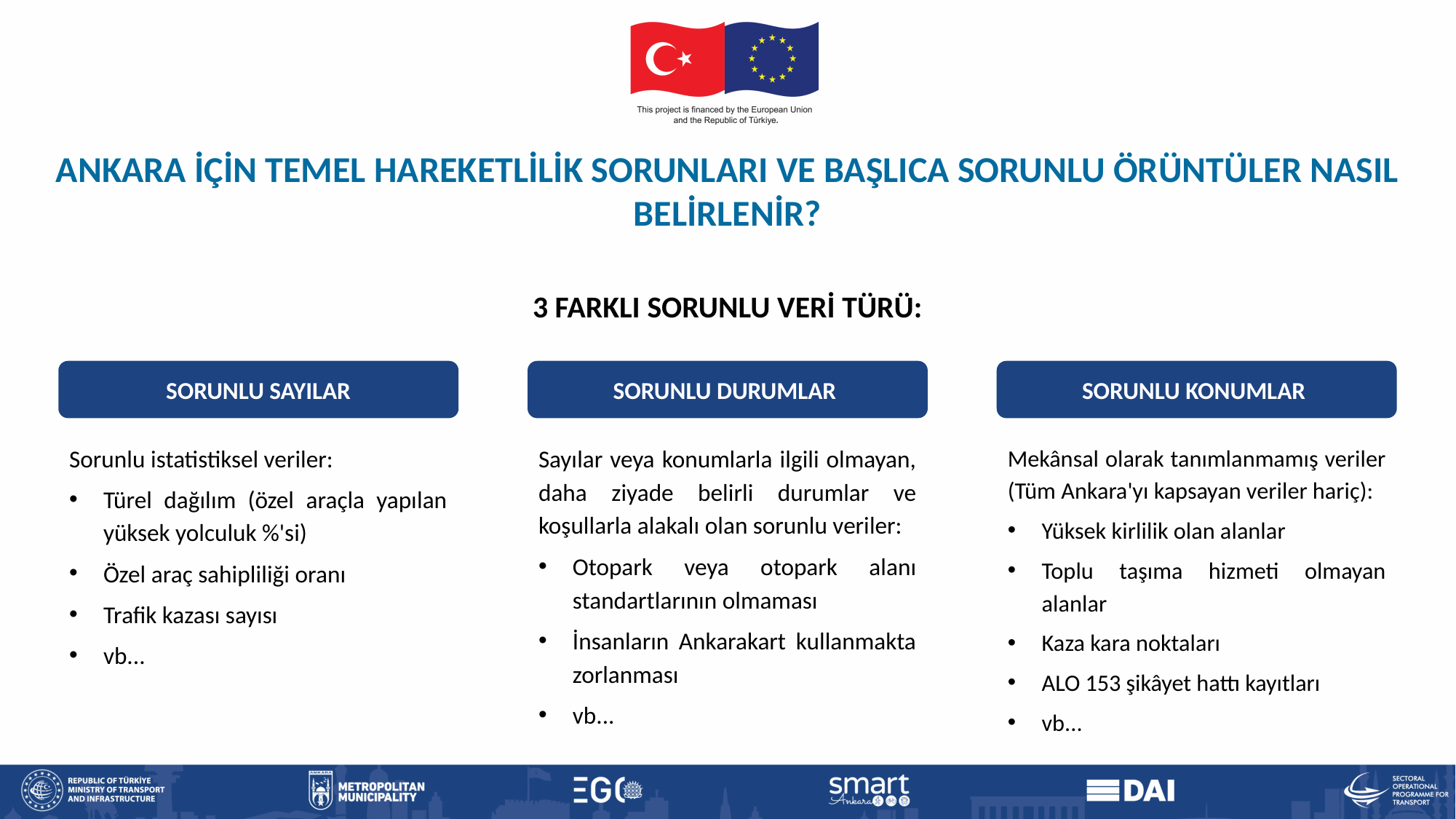

ANKARA İÇİN TEMEL HAREKETLİLİK SORUNLARI VE BAŞLICA SORUNLU ÖRÜNTÜLER NASIL BELİRLENİR?
3 FARKLI SORUNLU VERİ TÜRÜ:
SORUNLU KONUMLAR
SORUNLU SAYILAR
SORUNLU DURUMLAR
Sayılar veya konumlarla ilgili olmayan, daha ziyade belirli durumlar ve koşullarla alakalı olan sorunlu veriler:
Otopark veya otopark alanı standartlarının olmaması
İnsanların Ankarakart kullanmakta zorlanması
vb...
Sorunlu istatistiksel veriler:
Türel dağılım (özel araçla yapılan yüksek yolculuk %'si)
Özel araç sahipliliği oranı
Trafik kazası sayısı
vb...
Mekânsal olarak tanımlanmamış veriler (Tüm Ankara'yı kapsayan veriler hariç):
Yüksek kirlilik olan alanlar
Toplu taşıma hizmeti olmayan alanlar
Kaza kara noktaları
ALO 153 şikâyet hattı kayıtları
vb...